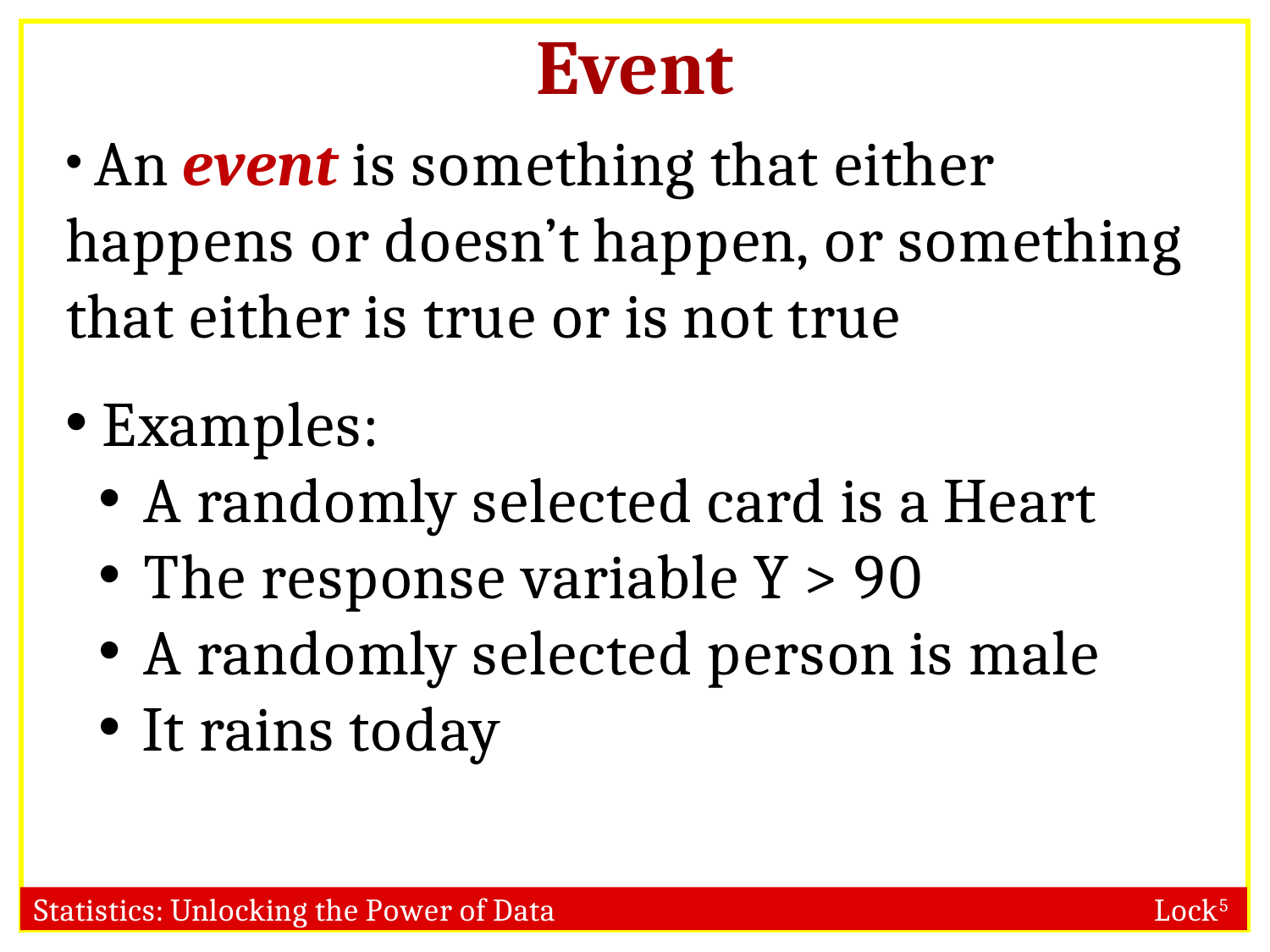

Event
 An event is something that either happens or doesn’t happen, or something that either is true or is not true
 Examples:
 A randomly selected card is a Heart
 The response variable Y > 90
 A randomly selected person is male
 It rains today